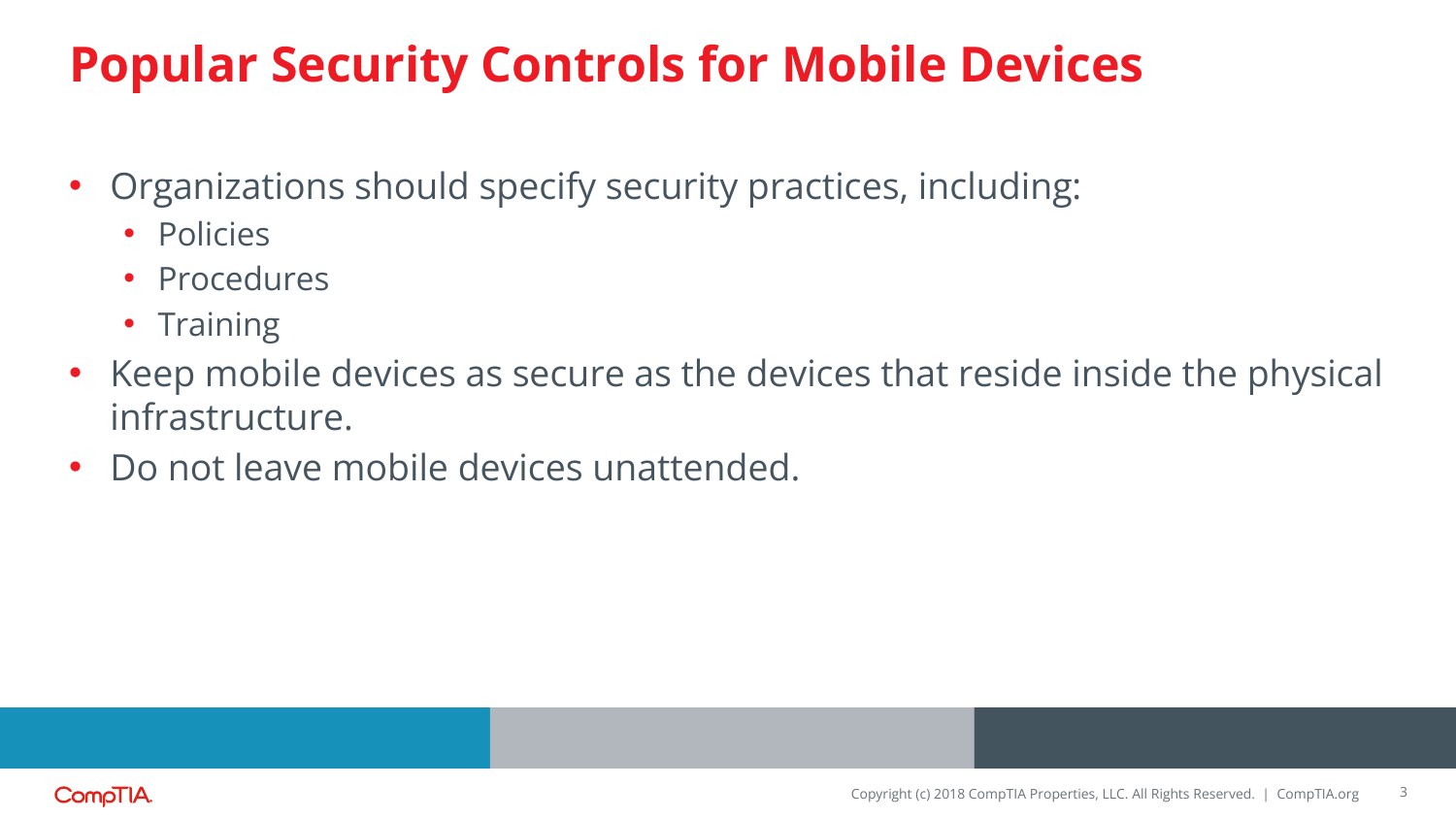

# Popular Security Controls for Mobile Devices
Organizations should specify security practices, including:
Policies
Procedures
Training
Keep mobile devices as secure as the devices that reside inside the physical infrastructure.
Do not leave mobile devices unattended.
3